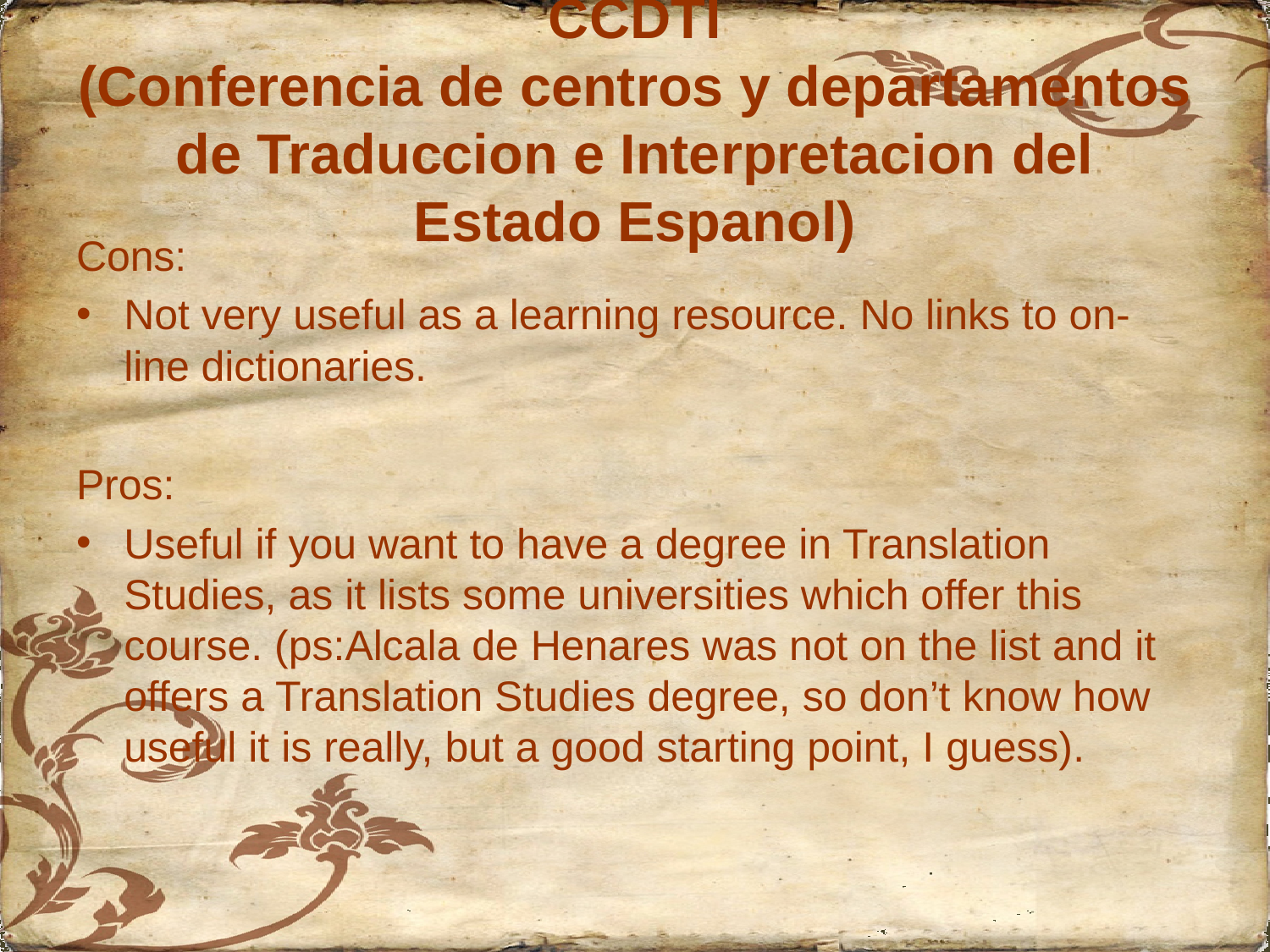

# CCDTI (Conferencia de centros y departamentos de Traduccion e Interpretacion del Estado Espanol)
Cons:
Not very useful as a learning resource. No links to on-line dictionaries.

Pros:
Useful if you want to have a degree in Translation Studies, as it lists some universities which offer this course. (ps:Alcala de Henares was not on the list and it offers a Translation Studies degree, so don’t know how useful it is really, but a good starting point, I guess).